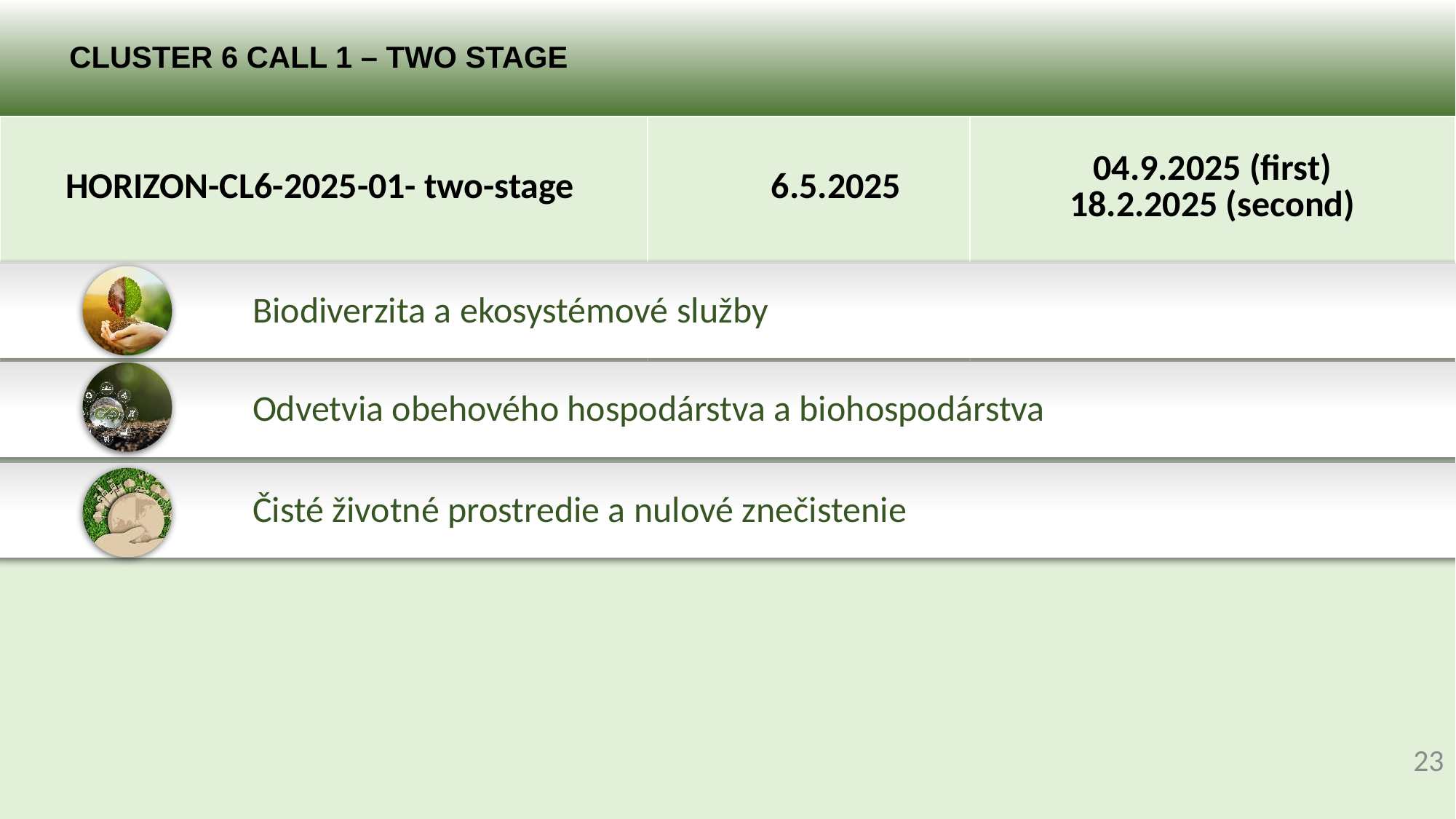

# Cluster 6 Call 1 – two stage
| Horizon-cl6-2025-01- two-stage | 6.5.2025 | 04.9.2025 (first) 18.2.2025 (second) |
| --- | --- | --- |
|  |  |  |

		Biodiverzita a ekosystémové služby

		Odvetvia obehového hospodárstva a biohospodárstva

		Čisté životné prostredie a nulové znečistenie

23